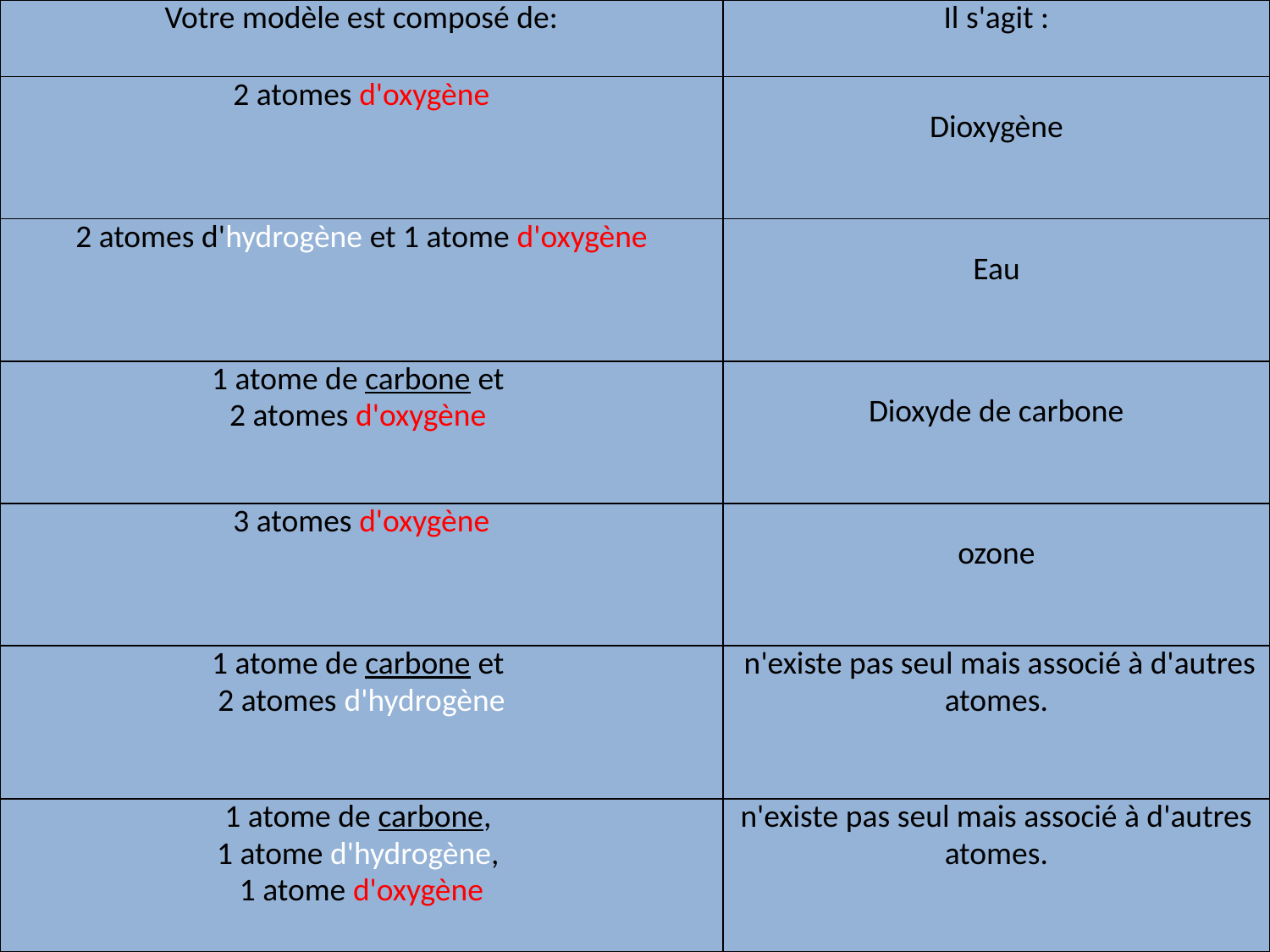

| Votre modèle est composé de: | Il s'agit : |
| --- | --- |
| 2 atomes d'oxygène | Dioxygène |
| 2 atomes d'hydrogène et 1 atome d'oxygène | Eau |
| 1 atome de carbone et 2 atomes d'oxygène | Dioxyde de carbone |
| 3 atomes d'oxygène | ozone |
| 1 atome de carbone et 2 atomes d'hydrogène | n'existe pas seul mais associé à d'autres atomes. |
| 1 atome de carbone, 1 atome d'hydrogène, 1 atome d'oxygène | n'existe pas seul mais associé à d'autres atomes. |